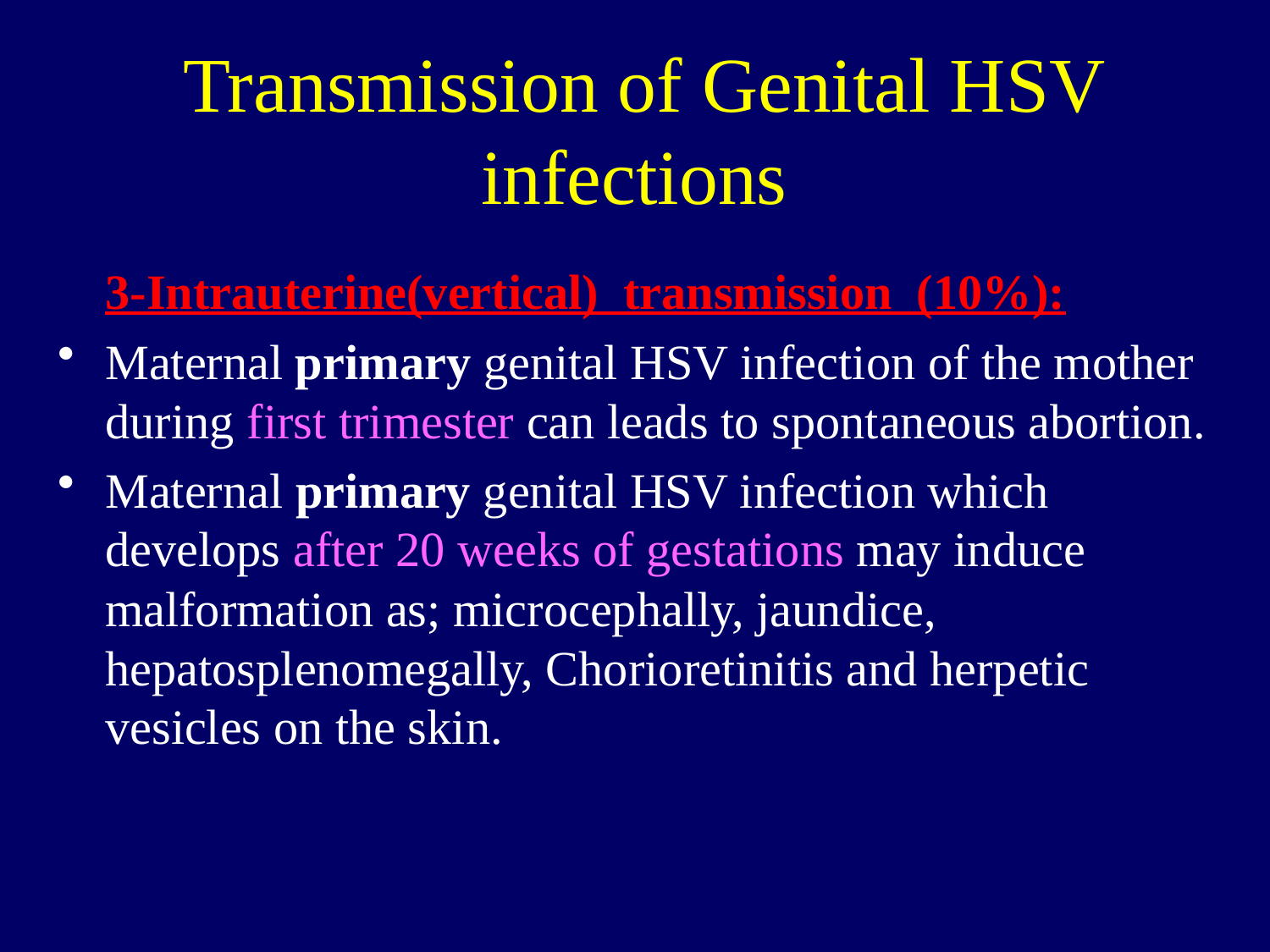

Transmission of Genital HSV infections
	3-Intrauterine(vertical)  transmission  (10%):
Maternal primary genital HSV infection of the mother during first trimester can leads to spontaneous abortion.
Maternal primary genital HSV infection which develops after 20 weeks of gestations may induce malformation as; microcephally, jaundice, hepatosplenomegally, Chorioretinitis and herpetic vesicles on the skin.